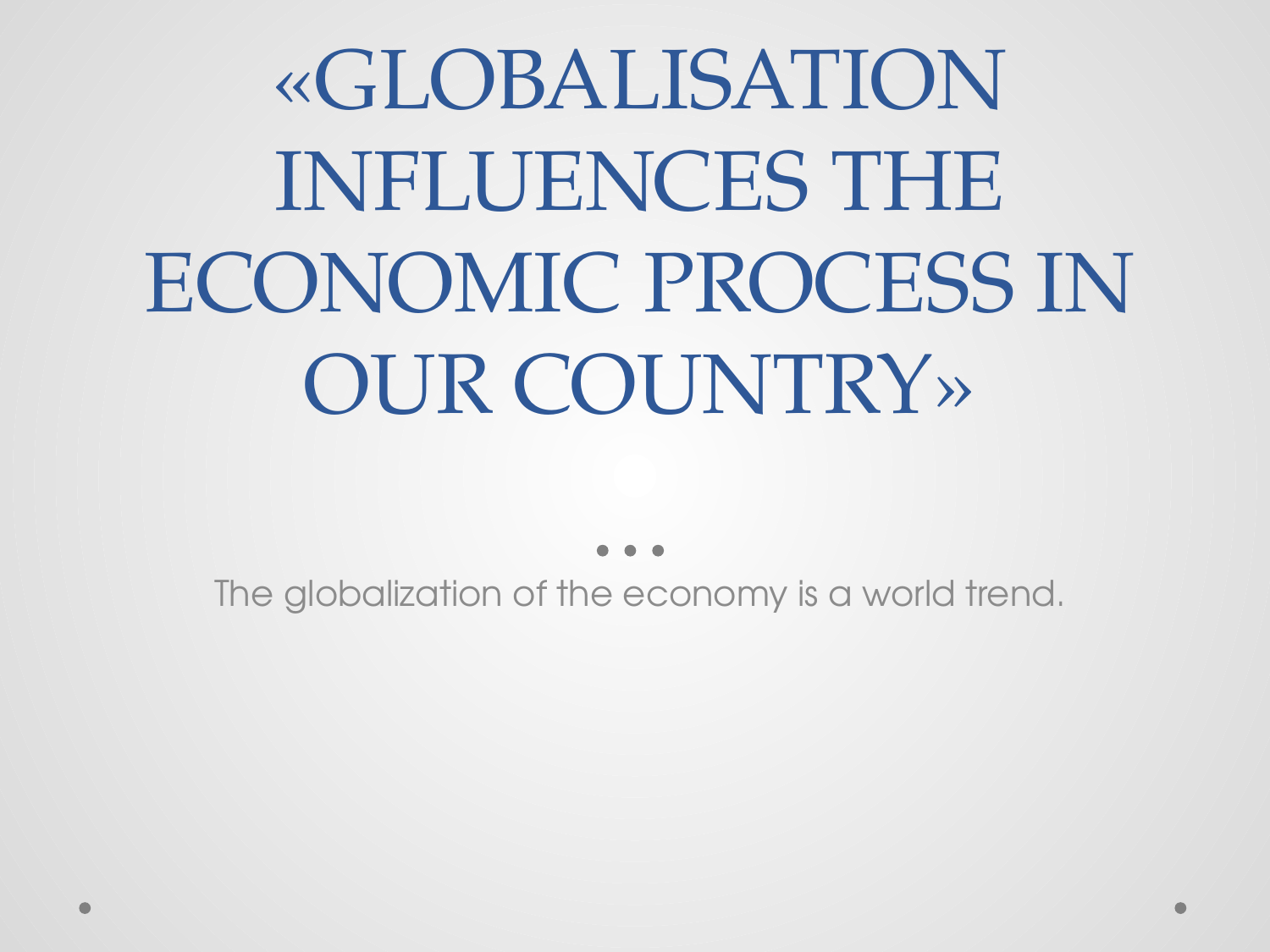

# «GLOBALISATION INFLUENCES THE ECONOMIC PROCESS IN OUR COUNTRY»
The globalization of the economy is a world trend.